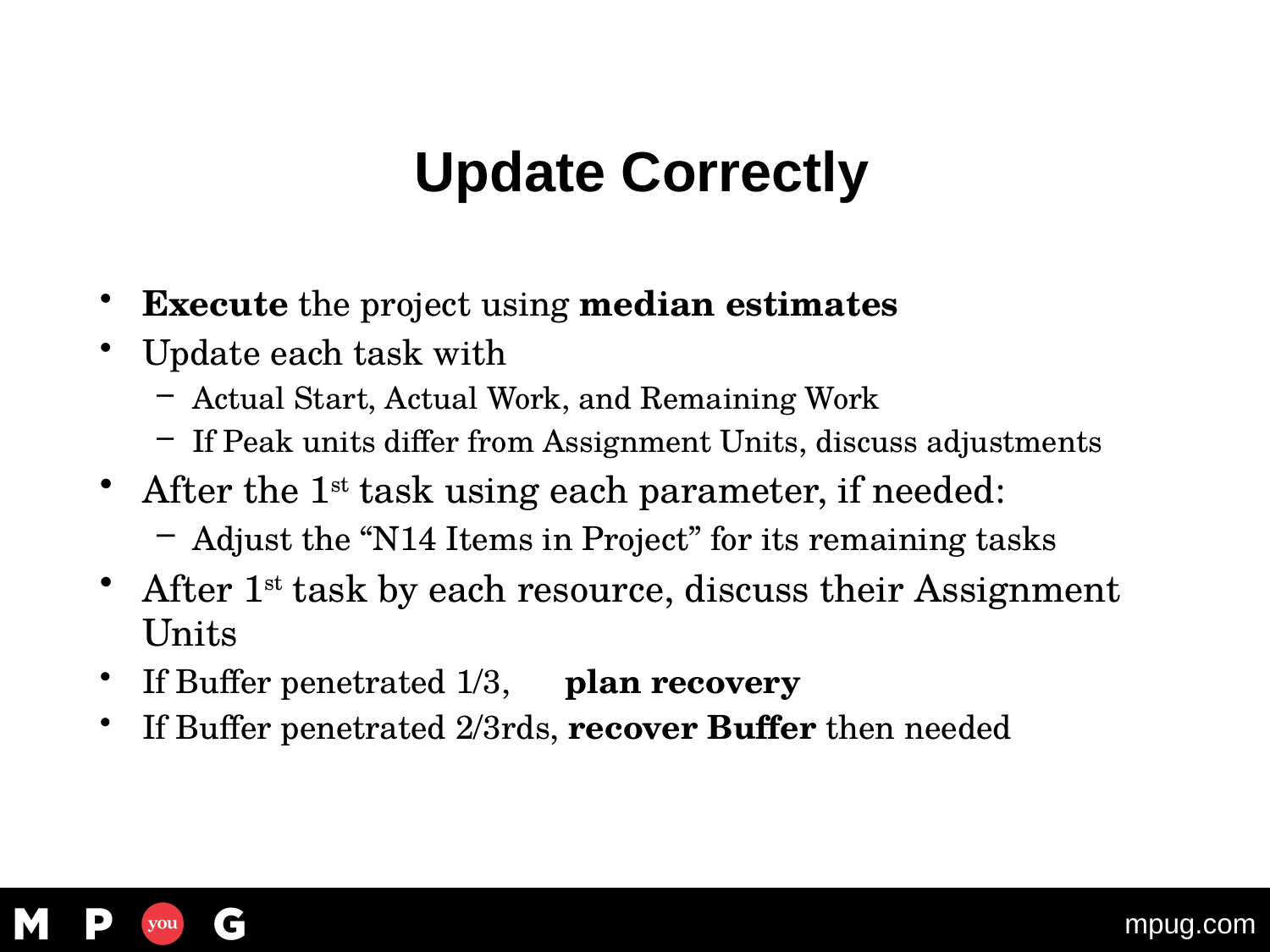

#
© Oliver D Gildersleeve, Jr 2020
11
		Update Correctly
Execute the project using median estimates
Update each task with
Actual Start, Actual Work, and Remaining Work
If Peak units differ from Assignment Units, discuss adjustments
After the 1st task using each parameter, if needed:
Adjust the “N14 Items in Project” for its remaining tasks
After 1st task by each resource, discuss their Assignment Units
If Buffer penetrated 1/3,      plan recovery
If Buffer penetrated 2/3rds, recover Buffer then needed